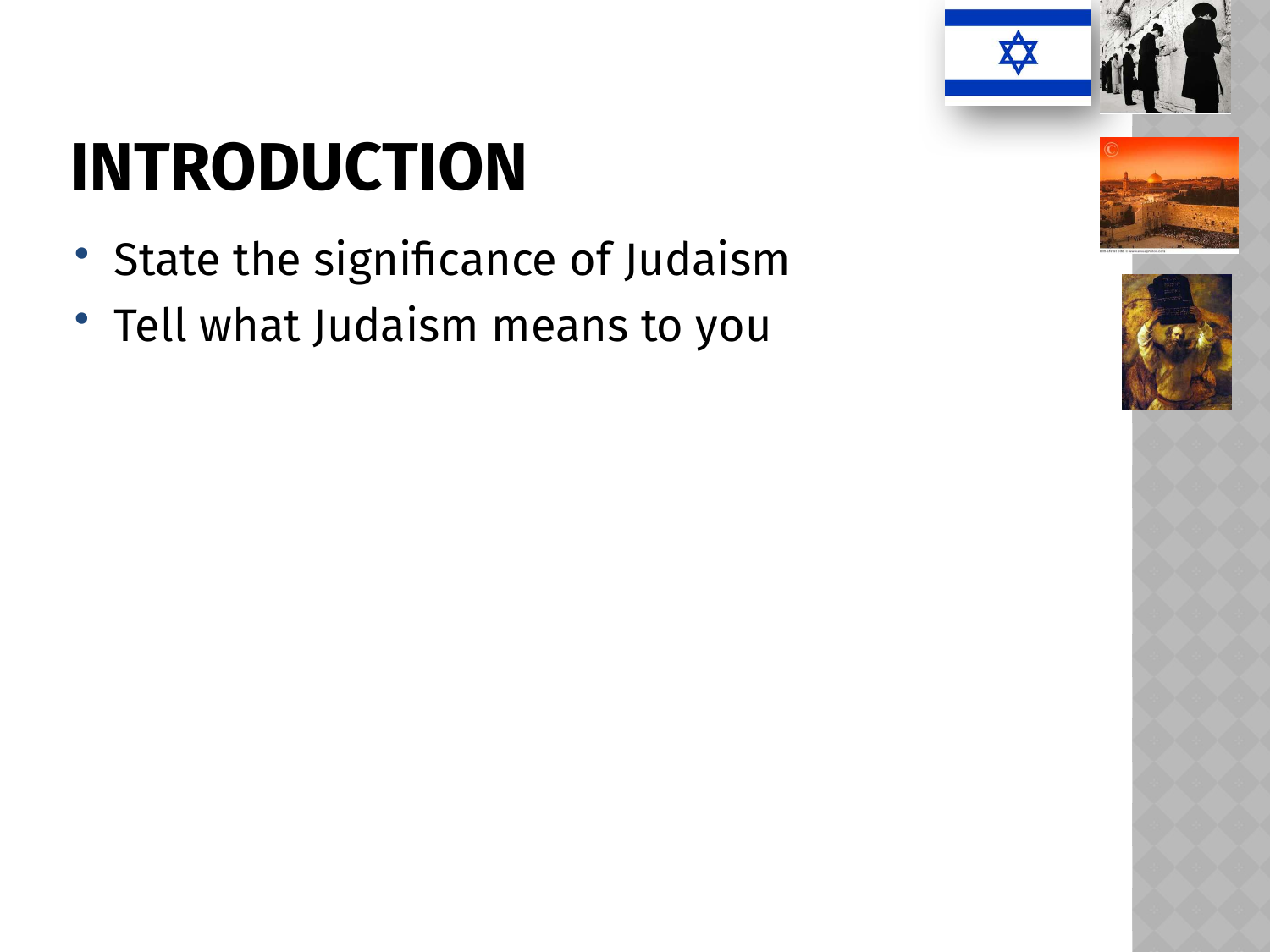

# Introduction
State the significance of Judaism
Tell what Judaism means to you